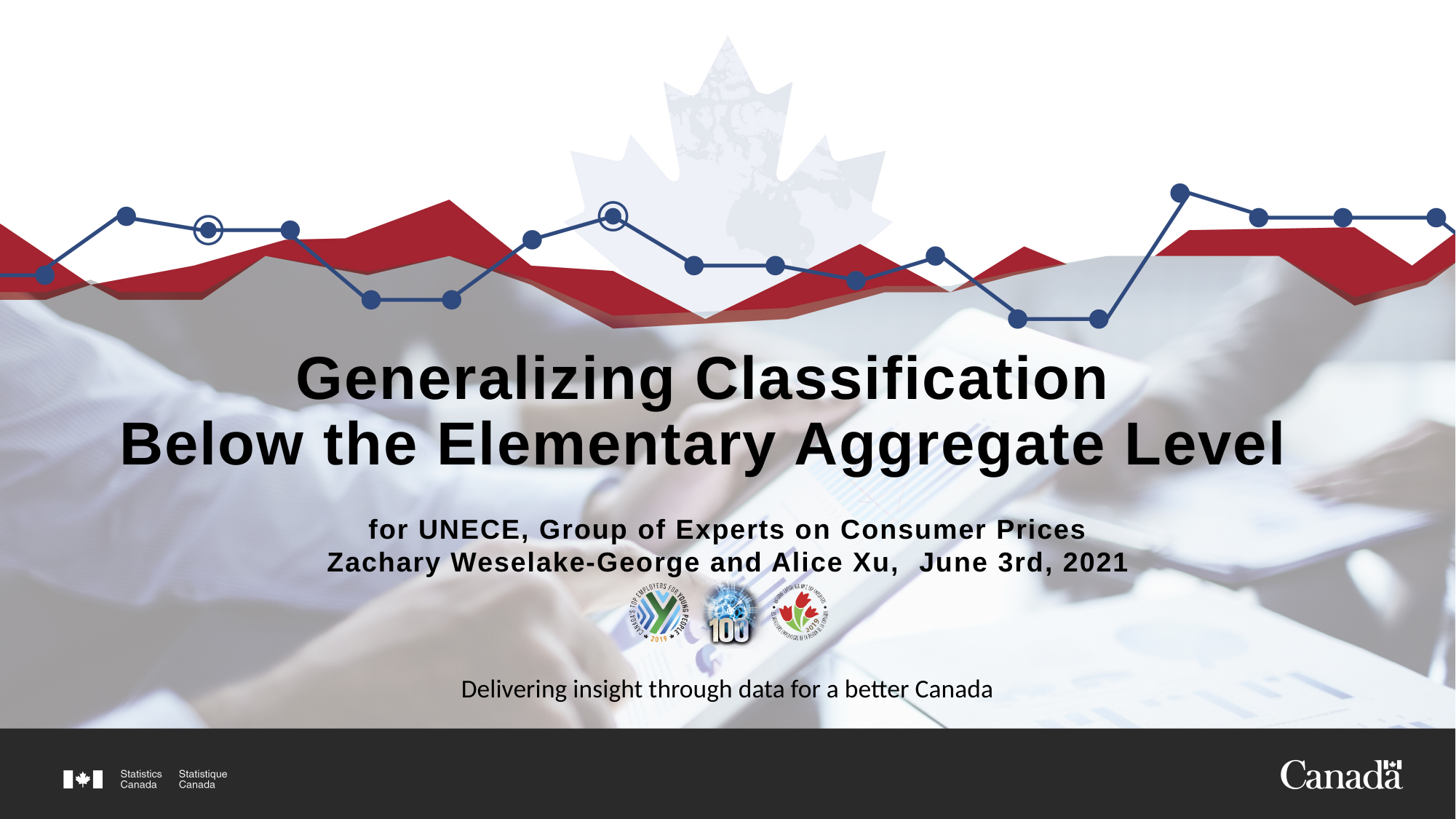

# Generalizing Classification Below the Elementary Aggregate Level
for UNECE, Group of Experts on Consumer Prices
Zachary Weselake-George and Alice Xu,  June 3rd, 2021